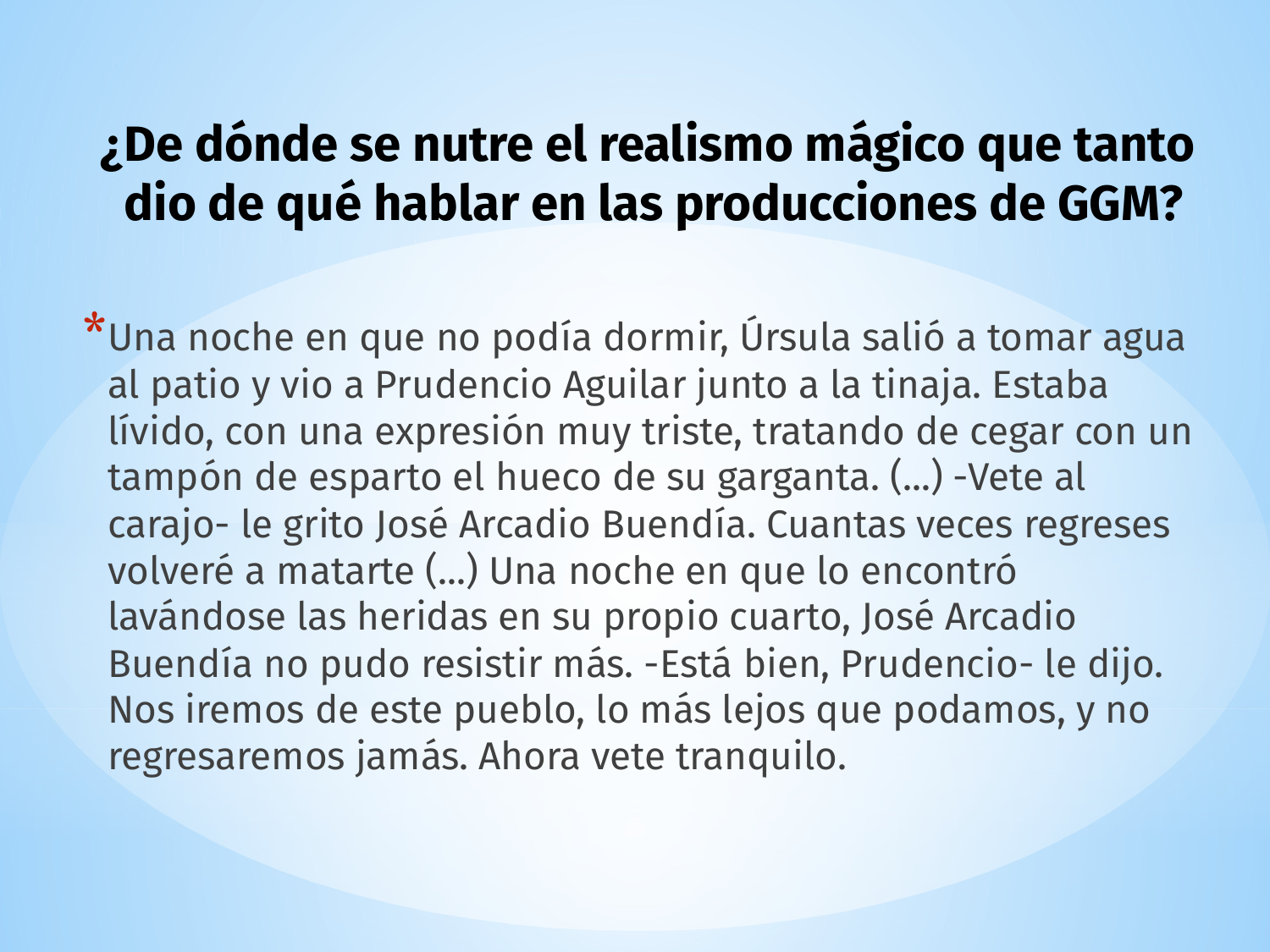

# ¿De dónde se nutre el realismo mágico que tanto dio de qué hablar en las producciones de GGM?
Una noche en que no podía dormir, Úrsula salió a tomar agua al patio y vio a Prudencio Aguilar junto a la tinaja. Estaba lívido, con una expresión muy triste, tratando de cegar con un tampón de esparto el hueco de su garganta. (...) -Vete al carajo- le grito José Arcadio Buendía. Cuantas veces regreses volveré a matarte (...) Una noche en que lo encontró lavándose las heridas en su propio cuarto, José Arcadio Buendía no pudo resistir más. -Está bien, Prudencio- le dijo. Nos iremos de este pueblo, lo más lejos que podamos, y no regresaremos jamás. Ahora vete tranquilo.